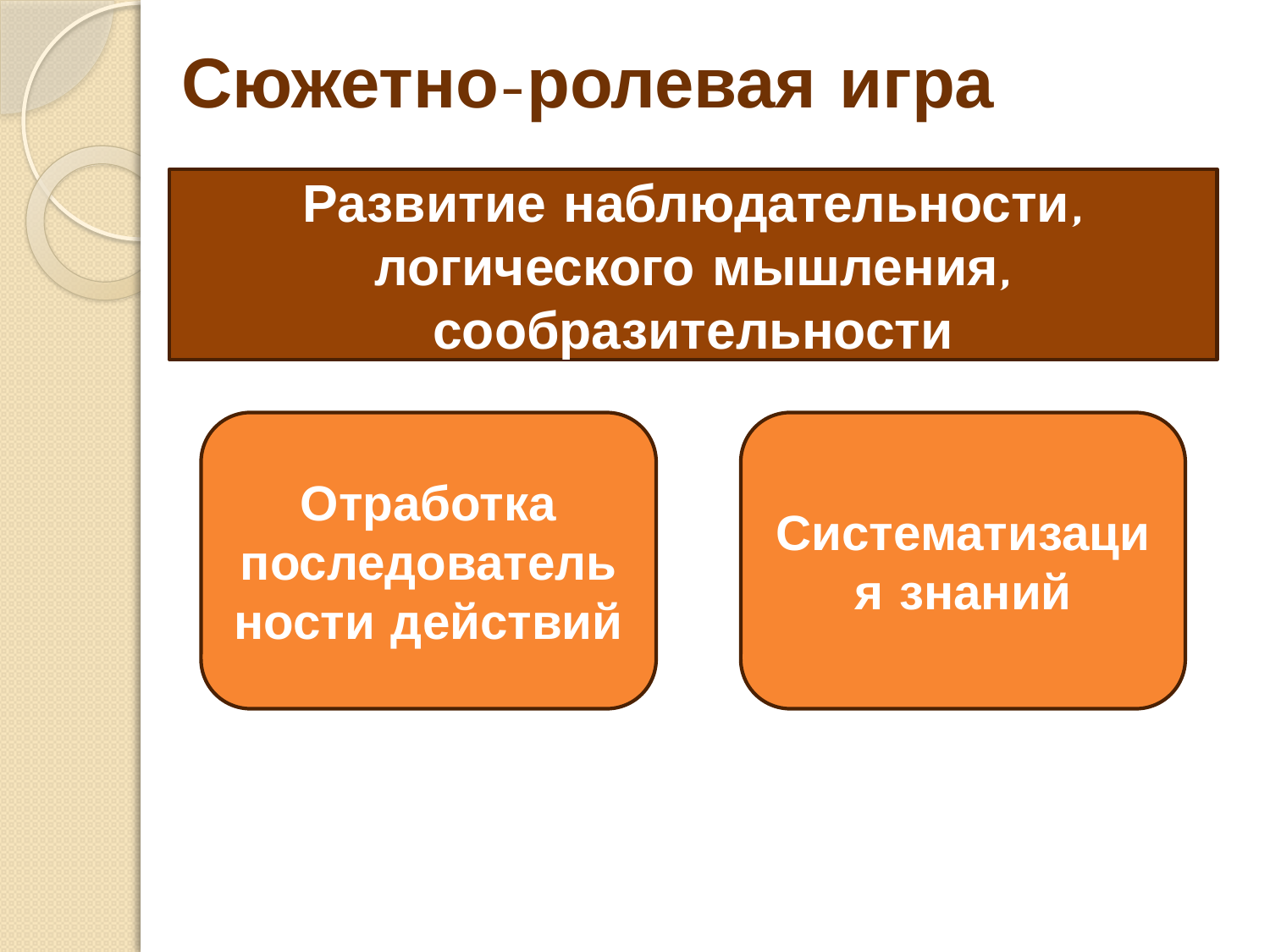

# Сюжетно-ролевая игра
Развитие наблюдательности, логического мышления, сообразительности
Отработка последовательности действий
Систематизация знаний